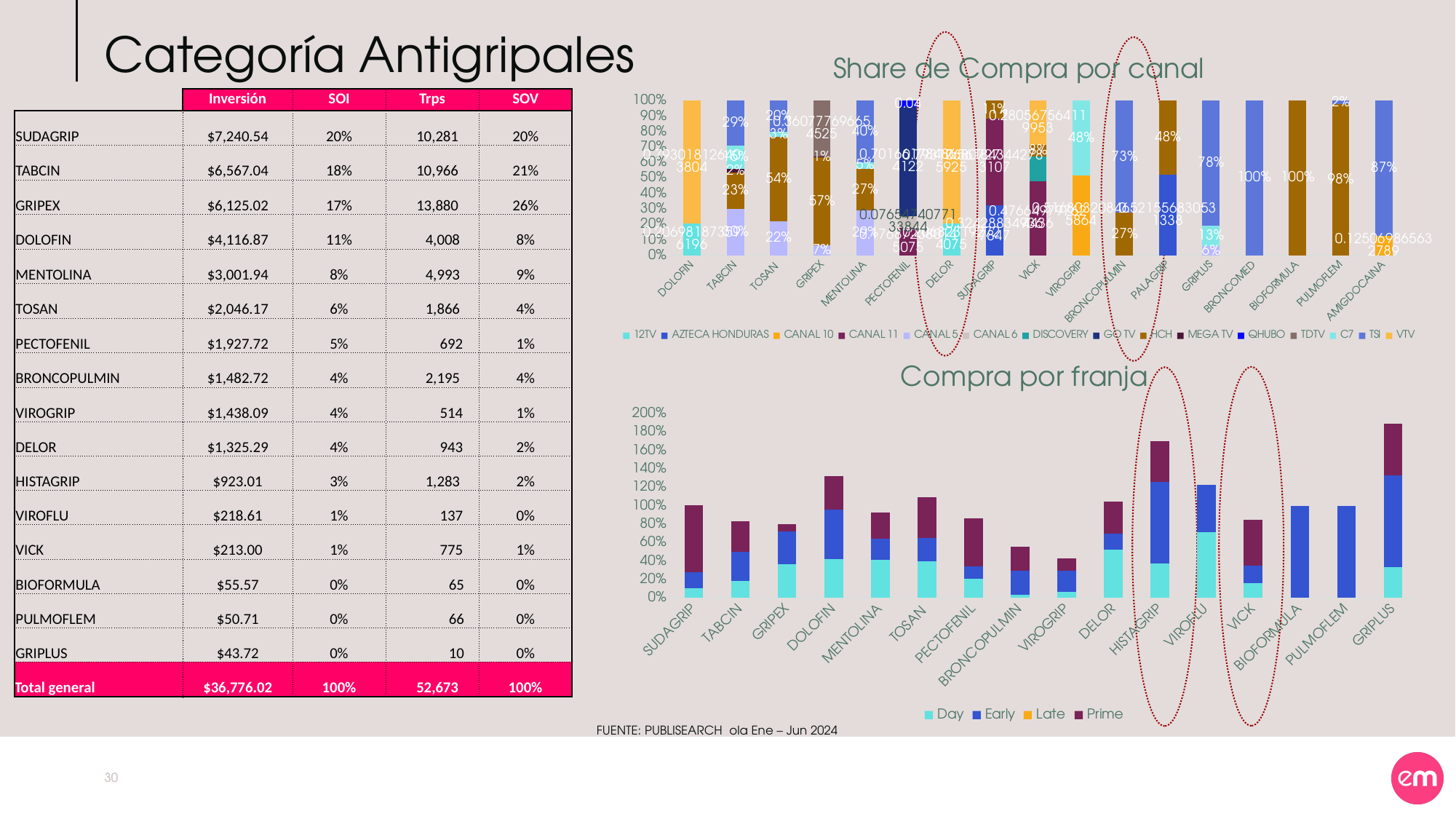

# Categoría Antigripales

### Chart: Share de Compra por canal

| Category | 12TV | AZTECA HONDURAS | CANAL 10 | CANAL 11 | CANAL 5 | CANAL 6 | DISCOVERY | GO TV | HCH | MEGA TV | QHUBO | TDTV | C7 | TSI | VTV |
|---|---|---|---|---|---|---|---|---|---|---|---|---|---|---|---|
| DOLOFIN | 0.20698187359619602 | None | None | None | None | None | None | None | None | None | None | None | None | None | 0.793018126403804 |
| TABCIN | None | None | None | None | 0.2997183232111347 | None | None | None | 0.23355480623958577 | 0.024741759315234514 | None | None | 0.15275611045033696 | 0.2876226253487837 | None |
| TOSAN  | None | None | None | None | 0.2209351439335224 | None | None | None | 0.544094549870654 | None | None | None | 0.03368821989170936 | 0.20118212988597275 | None |
| GRIPEX | None | None | None | None | 0.0650787823325811 | None | None | None | 0.5685163256393267 | 0.005627195373566899 | None | 0.36077769665452536 | None | None | None |
| MENTOLINA | None | None | None | None | 0.29231166897401967 | None | None | None | 0.2658781190378528 | None | None | None | 0.04597967327560485 | 0.3958305387125227 | None |
| PECTOFENIL | None | None | None | 0.17687238014507495 | None | 0.07654740771338442 | None | 0.7016617848641216 | None | None | 0.04 | None | None | None | 0.0 |
| DELOR | 0.20682319272407537 | None | None | None | None | None | None | None | None | None | None | None | None | None | 0.7931768072759247 |
| SUDAGRIP | None | 0.324288349367847 | None | 0.561843442783107 | None | None | None | None | 0.11332442544084222 | None | None | None | None | None | None |
| VICK | None | None | None | 0.4766497976244358 | None | None | 0.1591336607684135 | None | 0.07530525531512404 | None | None | None | None | None | 0.280567564119953 |
| VIROGRIP | None | None | 0.5168032084658639 | None | None | None | None | None | None | None | None | None | 0.483196791534136 | None | None |
| BRONCOPULMIN | None | None | None | None | None | None | None | None | 0.27437375841855344 | None | None | None | None | 0.7256262415814466 | None |
| PALAGRIP | None | 0.5215568305313383 | None | None | None | None | None | None | 0.4784431694686618 | None | None | None | None | None | None |
| GRIPLUS | None | None | None | None | 0.05549072835666197 | None | None | None | None | None | None | None | 0.13064525574562982 | 0.776870196993267 | None |
| BRONCOMED | None | None | None | None | None | None | None | None | None | None | None | None | None | 1.0 | None |
| BIOFORMULA | None | None | None | None | None | None | None | None | 1.0 | None | None | None | None | None | None |
| PULMOFLEM | None | None | None | None | None | None | None | None | 0.9783965861941674 | None | None | None | None | 0.021603413805832583 | None |
| AMIGDOCAINA | None | None | 0.12506986563278924 | None | None | None | None | None | None | None | None | None | None | 0.8749301343672108 | None |
|  | Inversión | SOI | Trps | SOV |
| --- | --- | --- | --- | --- |
| SUDAGRIP | $7,240.54 | 20% | 10,281 | 20% |
| TABCIN | $6,567.04 | 18% | 10,966 | 21% |
| GRIPEX | $6,125.02 | 17% | 13,880 | 26% |
| DOLOFIN | $4,116.87 | 11% | 4,008 | 8% |
| MENTOLINA | $3,001.94 | 8% | 4,993 | 9% |
| TOSAN | $2,046.17 | 6% | 1,866 | 4% |
| PECTOFENIL | $1,927.72 | 5% | 692 | 1% |
| BRONCOPULMIN | $1,482.72 | 4% | 2,195 | 4% |
| VIROGRIP | $1,438.09 | 4% | 514 | 1% |
| DELOR | $1,325.29 | 4% | 943 | 2% |
| HISTAGRIP | $923.01 | 3% | 1,283 | 2% |
| VIROFLU | $218.61 | 1% | 137 | 0% |
| VICK | $213.00 | 1% | 775 | 1% |
| BIOFORMULA | $55.57 | 0% | 65 | 0% |
| PULMOFLEM | $50.71 | 0% | 66 | 0% |
| GRIPLUS | $43.72 | 0% | 10 | 0% |
| Total general | $36,776.02 | 100% | 52,673 | 100% |

### Chart: Compra por franja

| Category | Day | Early | Late | Prime |
|---|---|---|---|---|
| SUDAGRIP | 0.10399547482605406 | 0.17605713768777623 | None | 0.7244414639044763 |
| TABCIN | 0.18580788470565884 | 0.3116848574875237 | None | 0.3334491369296664 |
| GRIPEX | 0.363654982704908 | 0.356969988149857 | None | 0.07931338224157429 |
| DOLOFIN | 0.41881855883691516 | 0.5381252470216974 | None | 0.36687226182309435 |
| MENTOLINA | 0.40989134986661013 | 0.22988847049587383 | None | 0.2858983631636331 |
| TOSAN  | 0.39674186729014255 | 0.25304003599369157 | None | 0.4452665938598762 |
| PECTOFENIL | 0.21105377913583645 | 0.1313034943706952 | None | 0.5243637507364187 |
| BRONCOPULMIN | 0.03223902834498699 | 0.2594257108351943 | None | 0.2642660113926926 |
| VIROGRIP | 0.06418310745617468 | 0.22660023861661355 | None | 0.141248095784792 |
| DELOR | 0.5192000659937395 | 0.17688451888106682 | None | 0.34625120121852315 |
| HISTAGRIP | 0.37368421052631573 | 0.8874032533724969 | None | 0.4421052631578946 |
| VIROFLU | 0.711111111111111 | 0.5150987245318317 | None | 0.0 |
| VICK | 0.15684740348475695 | 0.19390684942629952 | None | 0.4935977411715762 |
| BIOFORMULA | None | 1.0 | None | 0.0 |
| PULMOFLEM | None | 1.0 | None | 0.0 |
| GRIPLUS | 0.3333333333333333 | 1.0 | None | 0.5555555555555555 |

FUENTE: PUBLISEARCH  ola Ene – Jun 2024

30
30